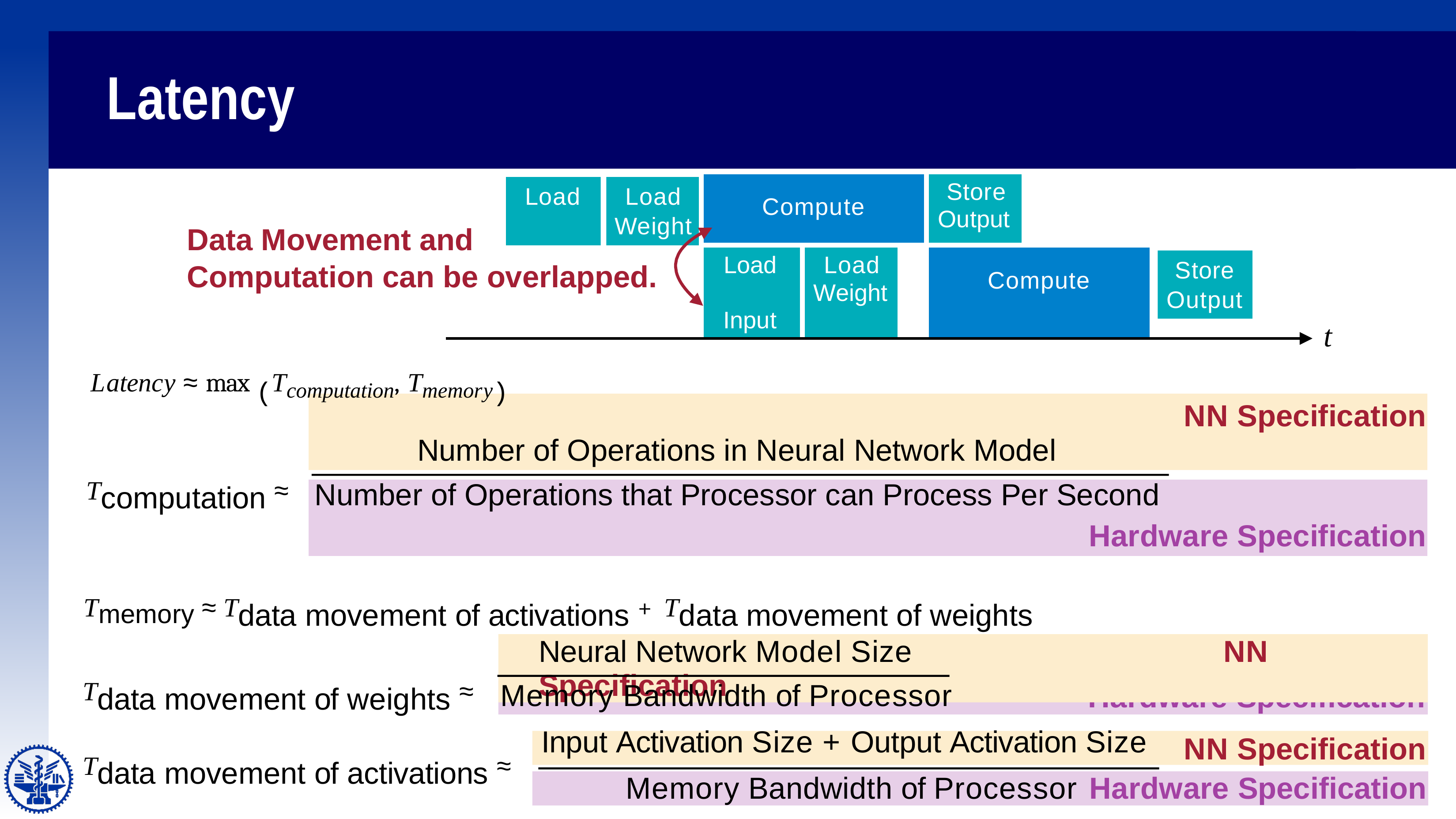

# Latency
| Compute |  |  | Store Output |  |
| --- | --- | --- | --- | --- |
| Load Input | Load Weight |  | Compute |  |

Load  Input
Load  Weight
Data Movement and
Computation can be overlapped.

Store  Output
t

Latency ≈ max (Tcomputation, Tmemory)

NN Specification
Number of Operations in Neural Network Model
Tcomputation ≈
Number of Operations that Processor can Process Per Second
Hardware Specification

Tmemory ≈ Tdata movement of activations + Tdata movement of weights
Neural Network Model Size	NN Specification
Tdata movement of weights ≈

Memory Bandwidth of Processor
Hardware Specification

Input Activation Size + Output Activation Size
Tdata movement of activations ≈
NN Specification

Memory Bandwidth of Processor	Hardware Specification